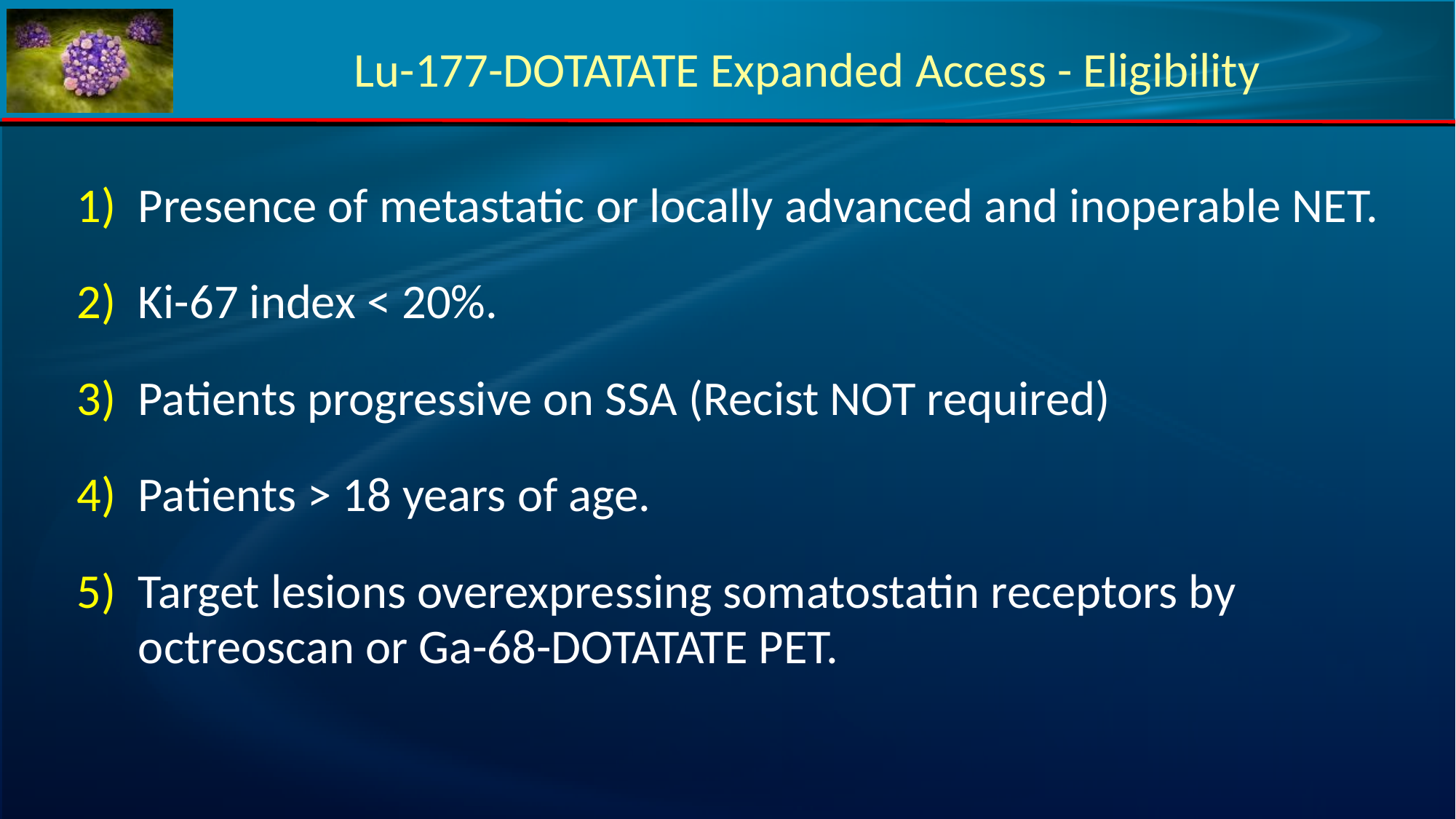

# Lu-177-DOTATATE Expanded Access - Eligibility
Presence of metastatic or locally advanced and inoperable NET.
Ki-67 index < 20%.
Patients progressive on SSA (Recist NOT required)
Patients > 18 years of age.
Target lesions overexpressing somatostatin receptors by octreoscan or Ga-68-DOTATATE PET.